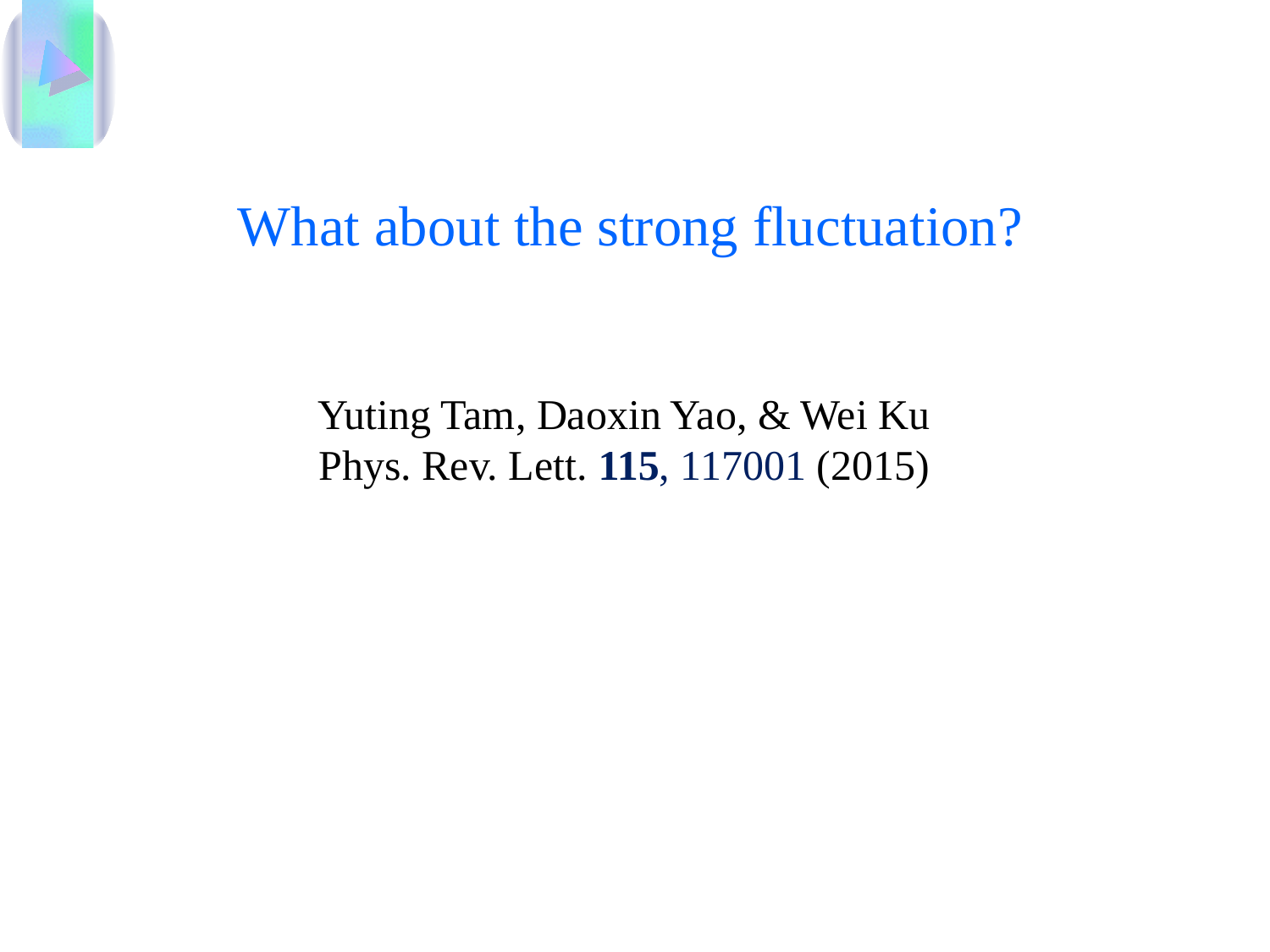

What about the strong fluctuation?
Yuting Tam, Daoxin Yao, & Wei Ku
Phys. Rev. Lett. 115, 117001 (2015)